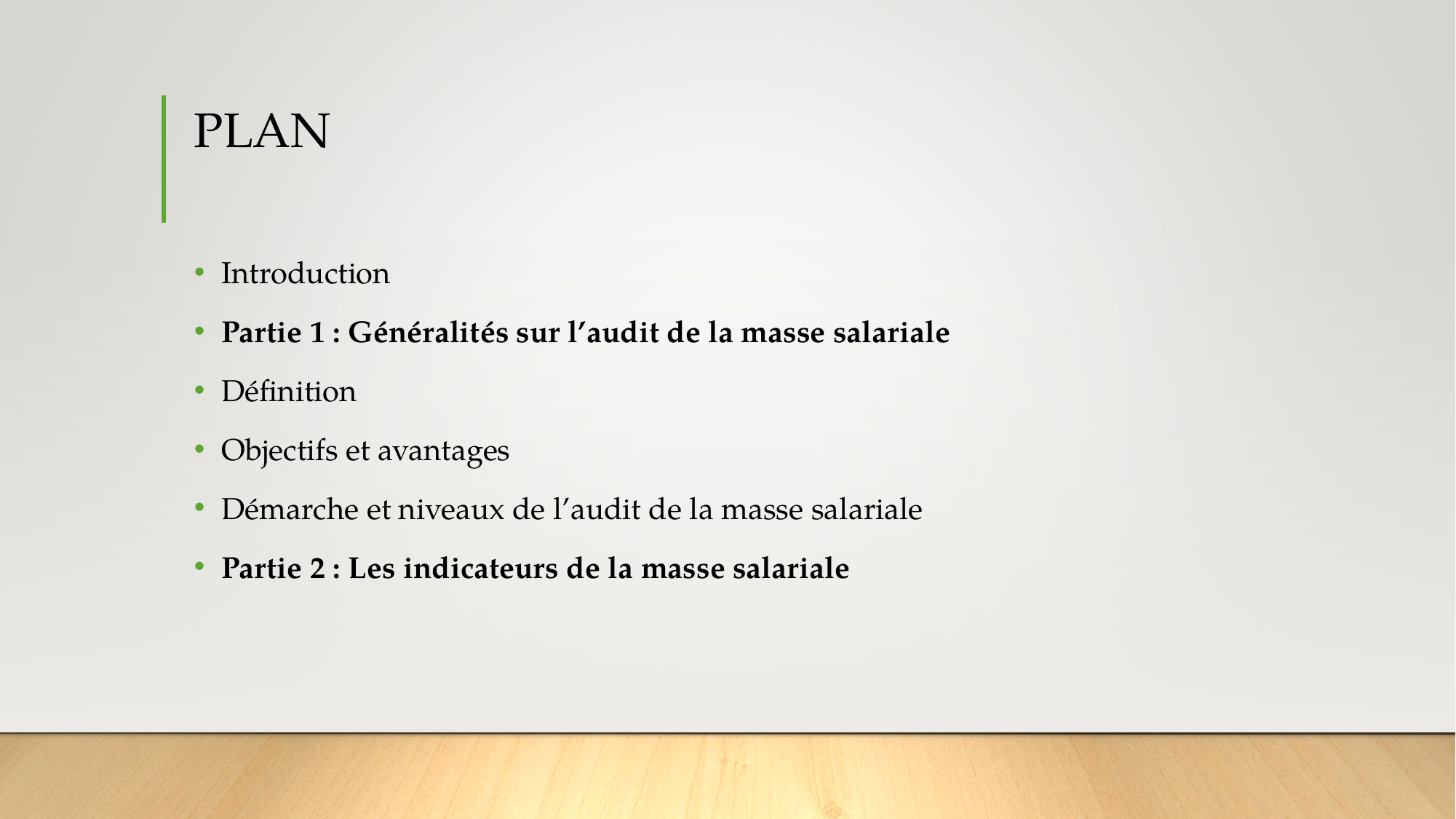

# PLAN
Introduction
Partie 1 : Généralités sur l’audit de la masse salariale
Définition
Objectifs et avantages
Démarche et niveaux de l’audit de la masse salariale
Partie 2 : Les indicateurs de la masse salariale